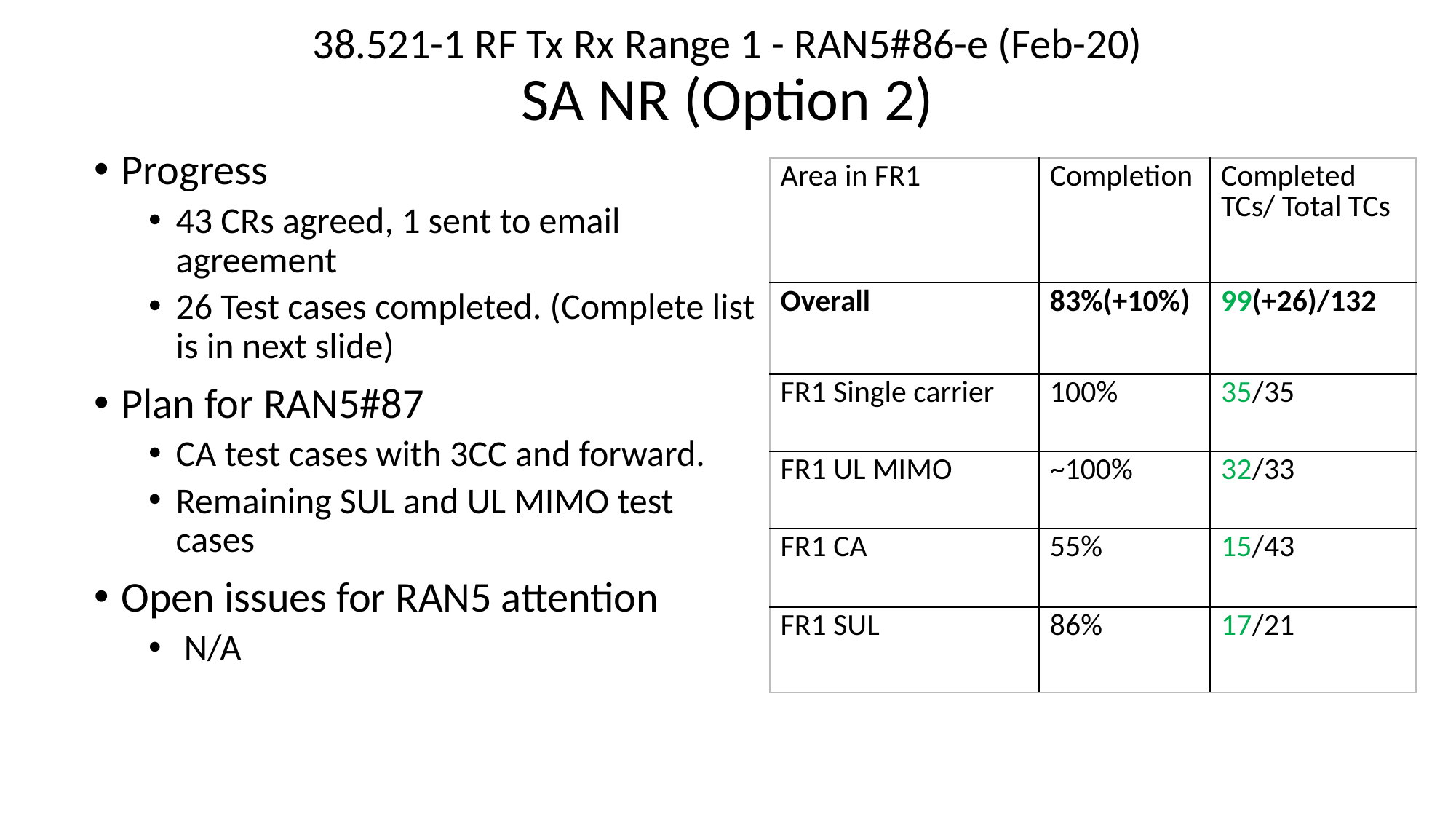

# 38.521-1 RF Tx Rx Range 1 - RAN5#86-e (Feb-20) SA NR (Option 2)
Progress
43 CRs agreed, 1 sent to email agreement
26 Test cases completed. (Complete list is in next slide)
Plan for RAN5#87
CA test cases with 3CC and forward.
Remaining SUL and UL MIMO test cases
Open issues for RAN5 attention
 N/A
| Area in FR1 | Completion | Completed TCs/ Total TCs |
| --- | --- | --- |
| Overall | 83%(+10%) | 99(+26)/132 |
| FR1 Single carrier | 100% | 35/35 |
| FR1 UL MIMO | ~100% | 32/33 |
| FR1 CA | 55% | 15/43 |
| FR1 SUL | 86% | 17/21 |